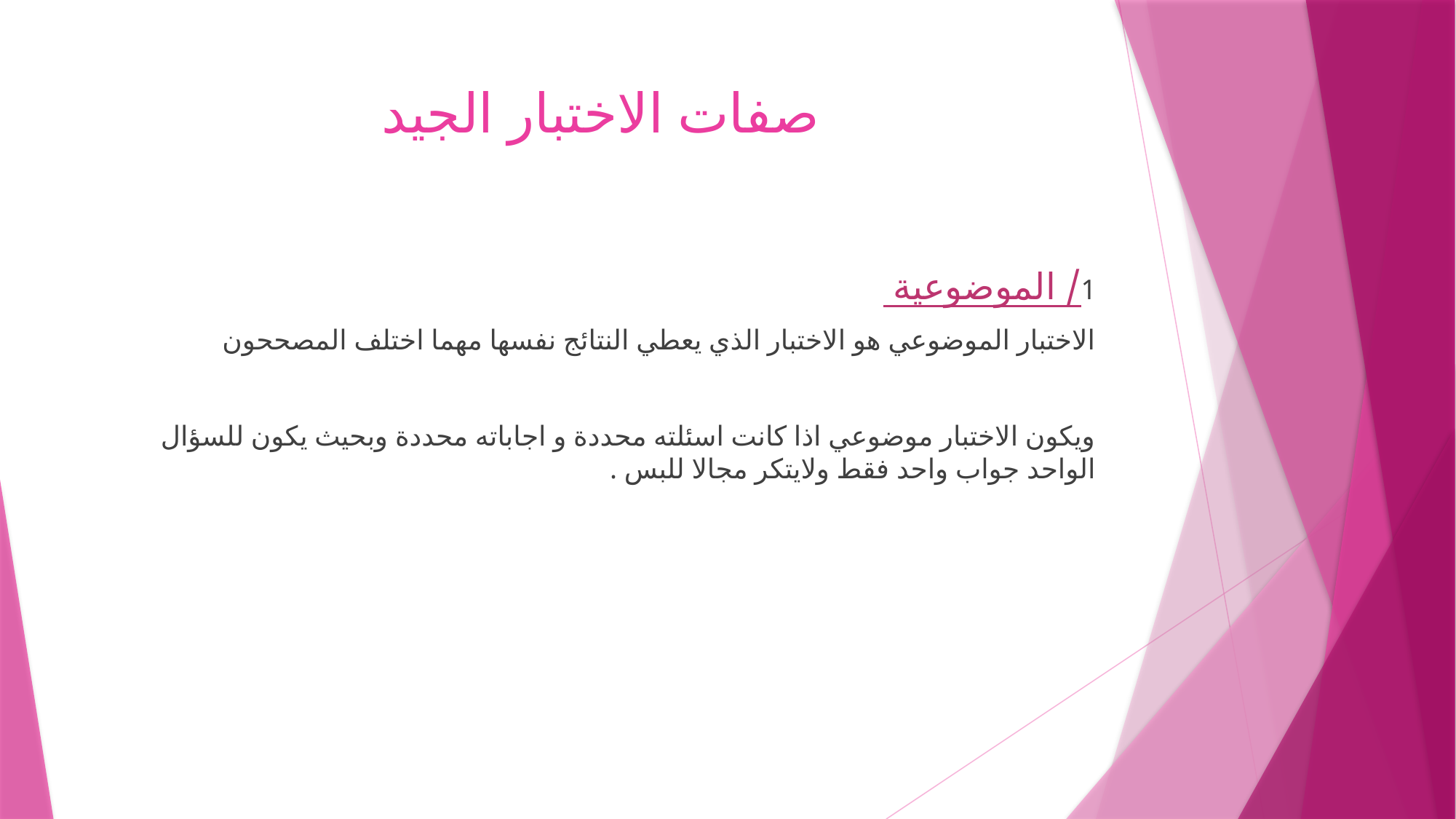

# صفات الاختبار الجيد
1/ الموضوعية
الاختبار الموضوعي هو الاختبار الذي يعطي النتائج نفسها مهما اختلف المصححون

ويكون الاختبار موضوعي اذا كانت اسئلته محددة و اجاباته محددة وبحيث يكون للسؤال الواحد جواب واحد فقط ولايتكر مجالا للبس .